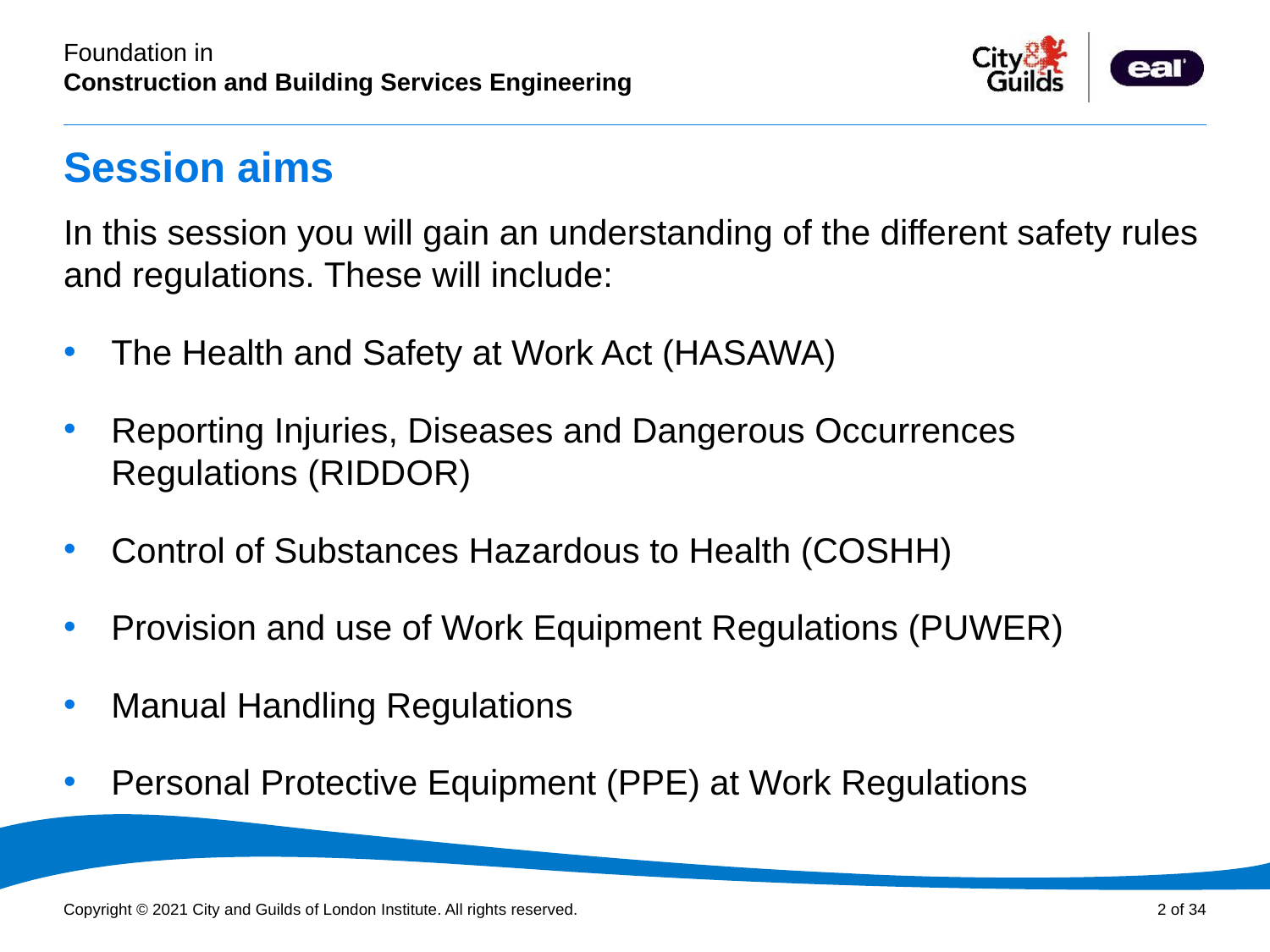

# Session aims
In this session you will gain an understanding of the different safety rules and regulations. These will include:
The Health and Safety at Work Act (HASAWA)
Reporting Injuries, Diseases and Dangerous Occurrences Regulations (RIDDOR)
Control of Substances Hazardous to Health (COSHH)
Provision and use of Work Equipment Regulations (PUWER)
Manual Handling Regulations
Personal Protective Equipment (PPE) at Work Regulations